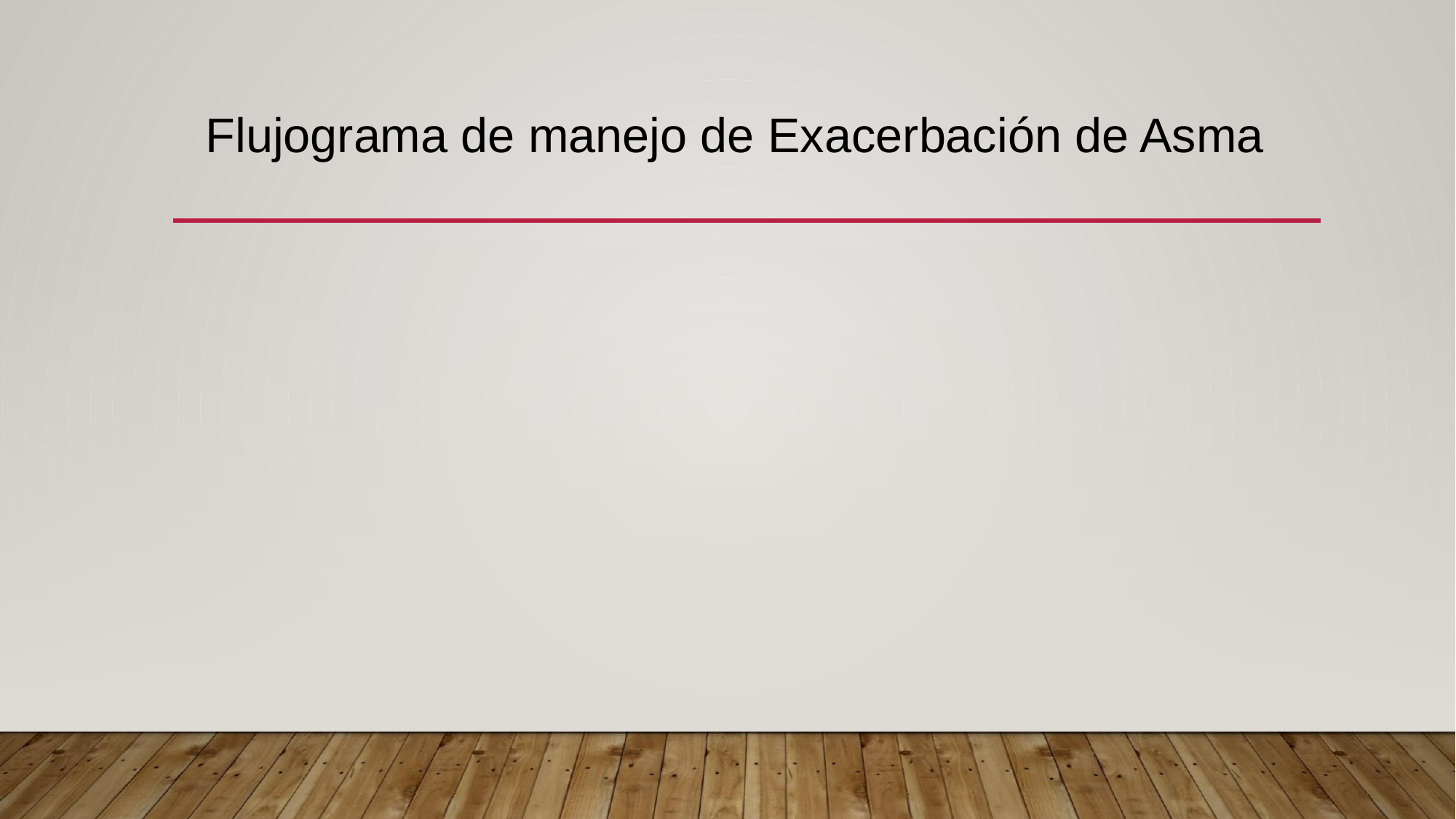

# Flujograma de manejo de Exacerbación de Asma